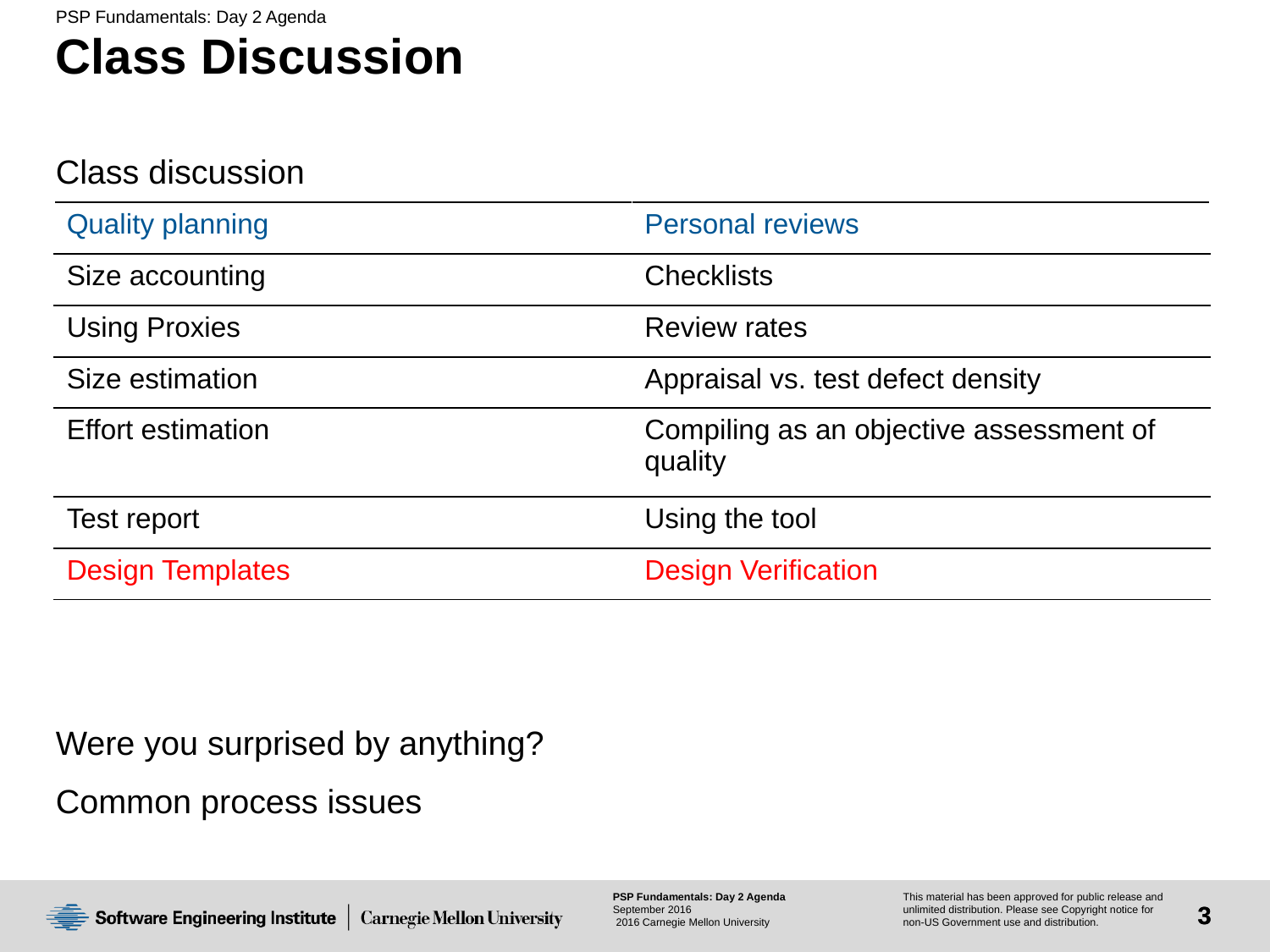

# Class Discussion
Class discussion

Were you surprised by anything?
Common process issues
| Quality planning | Personal reviews |
| --- | --- |
| Size accounting | Checklists |
| Using Proxies | Review rates |
| Size estimation | Appraisal vs. test defect density |
| Effort estimation | Compiling as an objective assessment of quality |
| Test report | Using the tool |
| Design Templates | Design Verification |